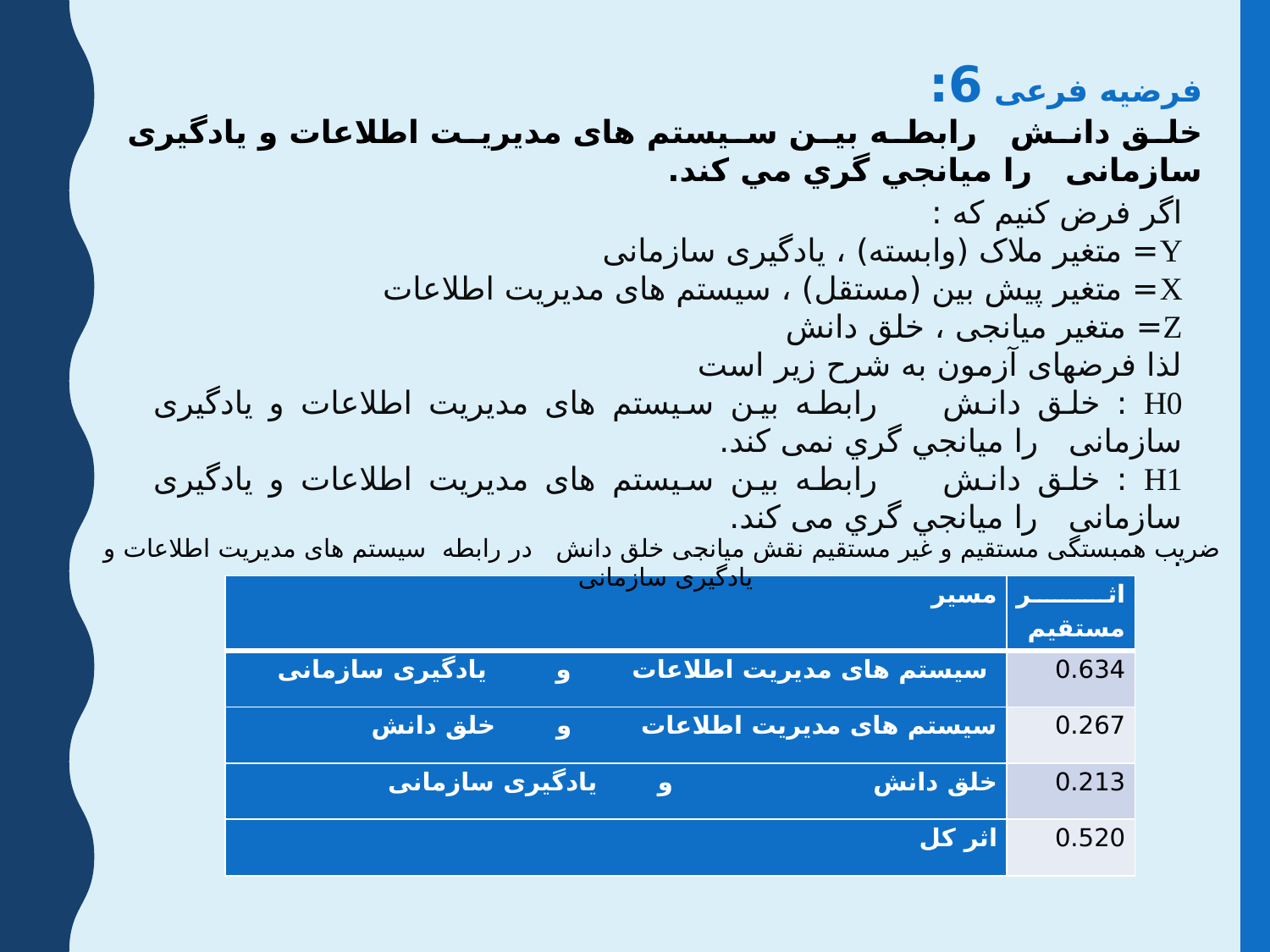

فرضیه فرعی 6:
خلق دانش   رابطه بين سیستم های مدیریت اطلاعات و یادگیری سازمانی   را ميانجي گري مي کند.
اگر فرض کنيم که :
Y= متغير ملاک (وابسته) ، یادگیری سازمانی
X= متغير پیش بین (مستقل) ، سیستم های مدیریت اطلاعات
Z= متغير میانجی ، خلق دانش
لذا فرضهای آزمون به شرح زیر است
H0 : خلق دانش    رابطه بین سیستم های مدیریت اطلاعات و یادگیری سازمانی   را ميانجي گري نمی کند.
H1 : خلق دانش    رابطه بین سیستم های مدیریت اطلاعات و یادگیری سازمانی   را ميانجي گري می کند.
.
ضریب همبستگی مستقیم و غیر مستقیم نقش میانجی خلق دانش   در رابطه  سیستم های مدیریت اطلاعات و یادگیری سازمانی
| مسیر | اثر مستقیم |
| --- | --- |
| سیستم های مدیریت اطلاعات و یادگیری سازمانی | 0.634 |
| سیستم های مدیریت اطلاعات و خلق دانش | 0.267 |
| خلق دانش و یادگیری سازمانی | 0.213 |
| اثر کل | 0.520 |